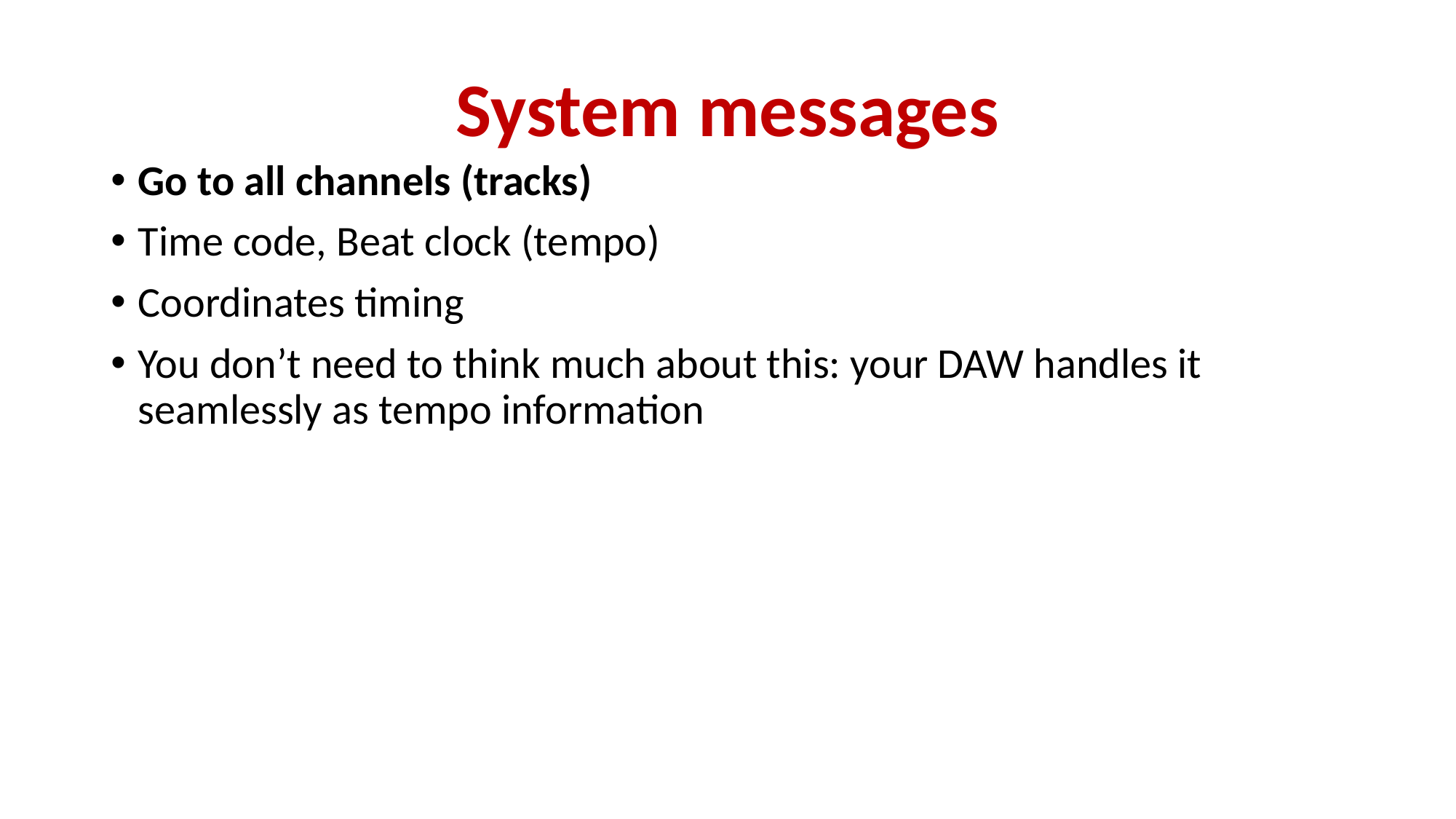

# System messages
Go to all channels (tracks)
Time code, Beat clock (tempo)
Coordinates timing
You don’t need to think much about this: your DAW handles it seamlessly as tempo information